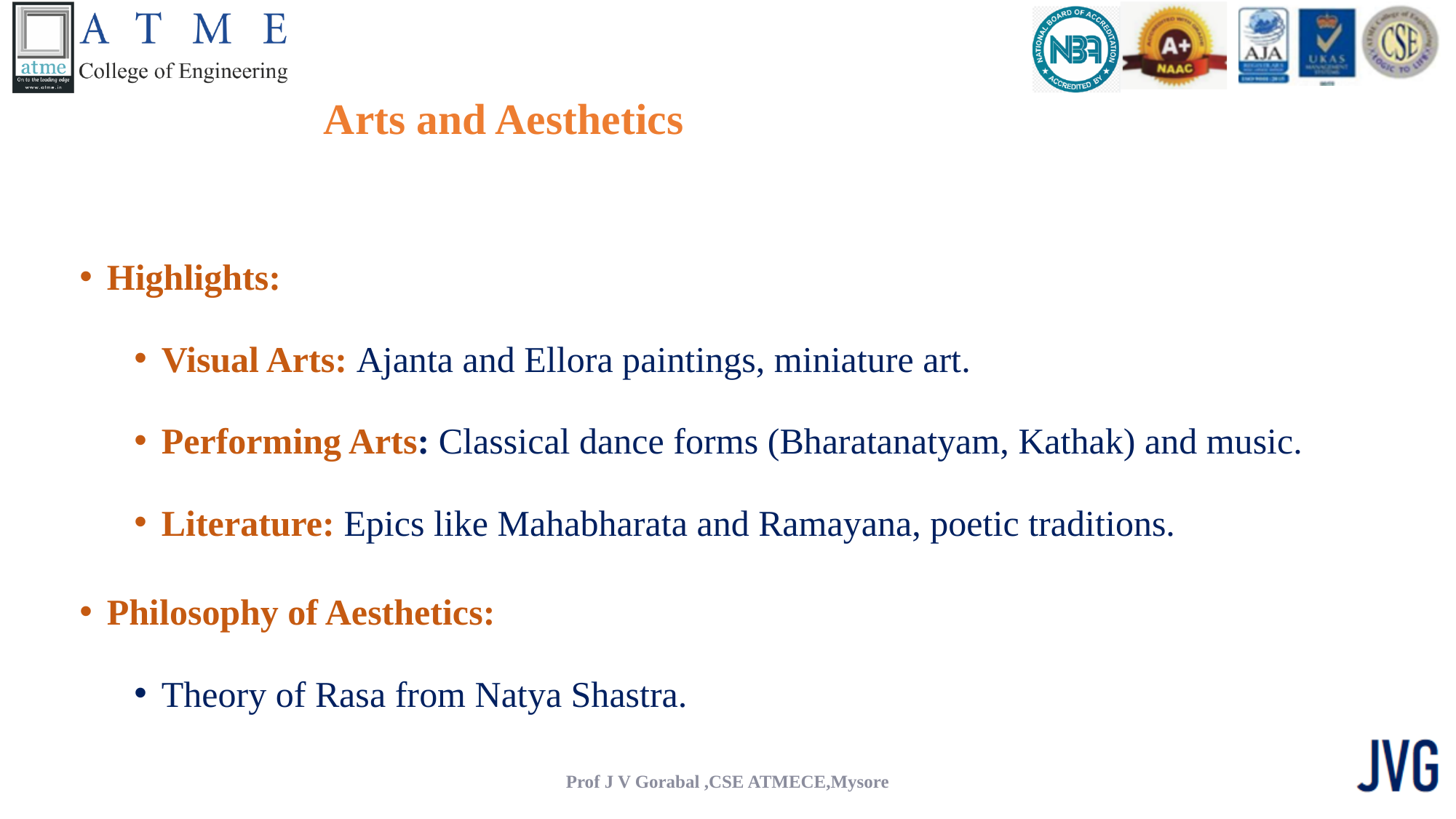

# Arts and Aesthetics
Highlights:
Visual Arts: Ajanta and Ellora paintings, miniature art.
Performing Arts: Classical dance forms (Bharatanatyam, Kathak) and music.
Literature: Epics like Mahabharata and Ramayana, poetic traditions.
Philosophy of Aesthetics:
Theory of Rasa from Natya Shastra.

Prof J V Gorabal ,CSE ATMECE,Mysore